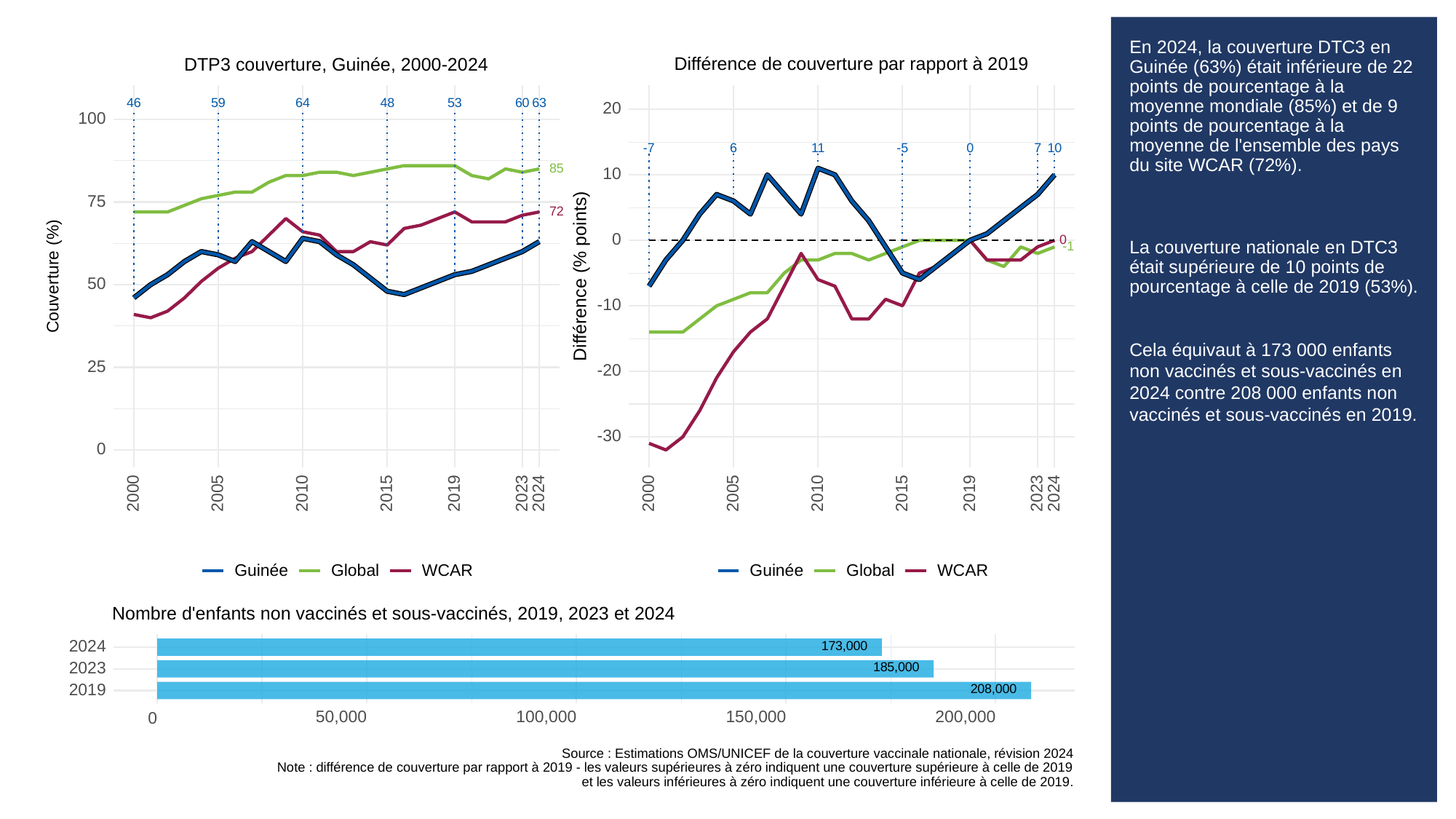

# En 2024, la couverture DTC3 en Guinée (63%) était inférieure de 22 points de pourcentage à la moyenne mondiale (85%) et de 9 points de pourcentage à la moyenne de l'ensemble des pays du site WCAR (72%).

La couverture nationale en DTC3 était supérieure de 10 points de pourcentage à celle de 2019 (53%).

Cela équivaut à 173 000 enfants non vaccinés et sous-vaccinés en 2024 contre 208 000 enfants non vaccinés et sous-vaccinés en 2019.

Différence de couverture par rapport à 2019
DTP3 couverture, Guinée, 2000-2024

53
63
46
59
64
48
60
20

100

6
0
10
11
-5
-7
7

85

10

75

72

0
0

-1

Différence (% points)
Couverture (%)

50

-10

25
-20

-30

0

2023
2023
2000
2005
2010
2015
2019
2024
2000
2005
2010
2015
2019
2024
Guinée
Global
WCAR
Guinée
Global
WCAR

Nombre d'enfants non vaccinés et sous-vaccinés, 2019, 2023 et 2024

173,000
2024

185,000
2023

208,000
2019

50,000
100,000
150,000
200,000
0
Source : Estimations OMS/UNICEF de la couverture vaccinale nationale, révision 2024
Note : différence de couverture par rapport à 2019 - les valeurs supérieures à zéro indiquent une couverture supérieure à celle de 2019
et les valeurs inférieures à zéro indiquent une couverture inférieure à celle de 2019.